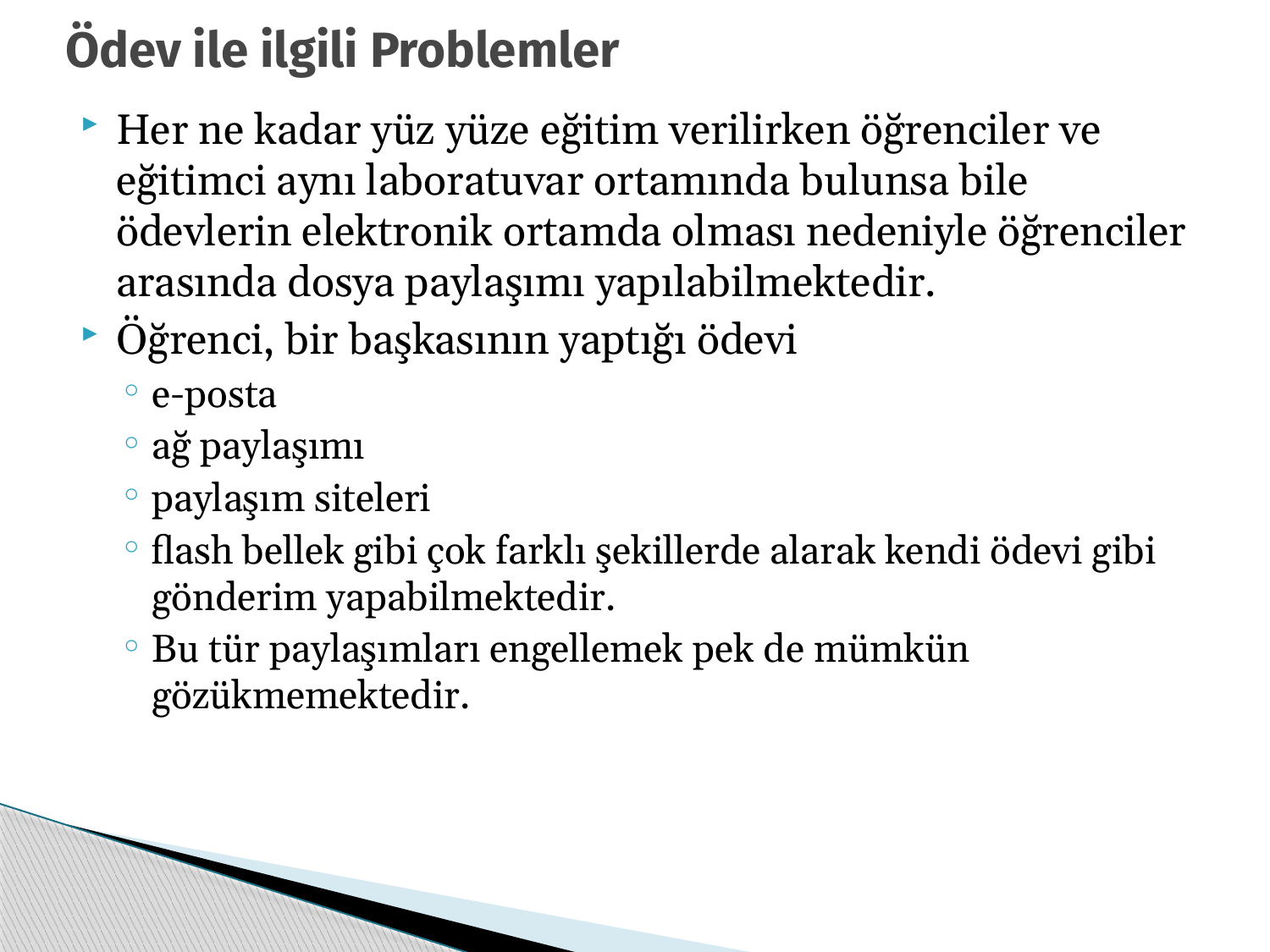

# Ödev ile ilgili Problemler
Her ne kadar yüz yüze eğitim verilirken öğrenciler ve eğitimci aynı laboratuvar ortamında bulunsa bile ödevlerin elektronik ortamda olması nedeniyle öğrenciler arasında dosya paylaşımı yapılabilmektedir.
Öğrenci, bir başkasının yaptığı ödevi
e-posta
ağ paylaşımı
paylaşım siteleri
flash bellek gibi çok farklı şekillerde alarak kendi ödevi gibi gönderim yapabilmektedir.
Bu tür paylaşımları engellemek pek de mümkün gözükmemektedir.